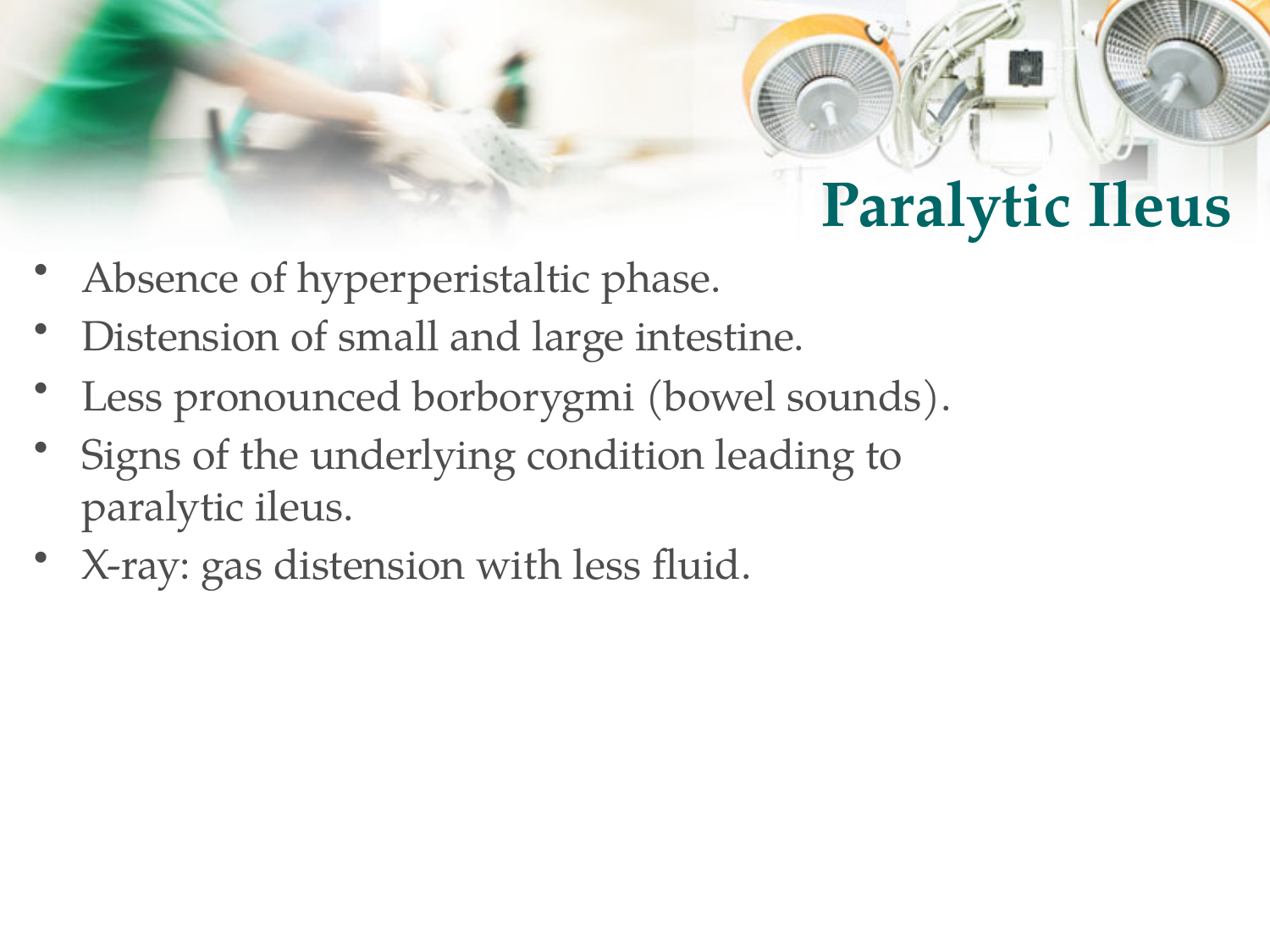

# Paralytic Ileus
Absence of hyperperistaltic phase.
Distension of small and large intestine.
Less pronounced borborygmi (bowel sounds).
Signs of the underlying condition leading to paralytic ileus.
X-ray: gas distension with less fluid.